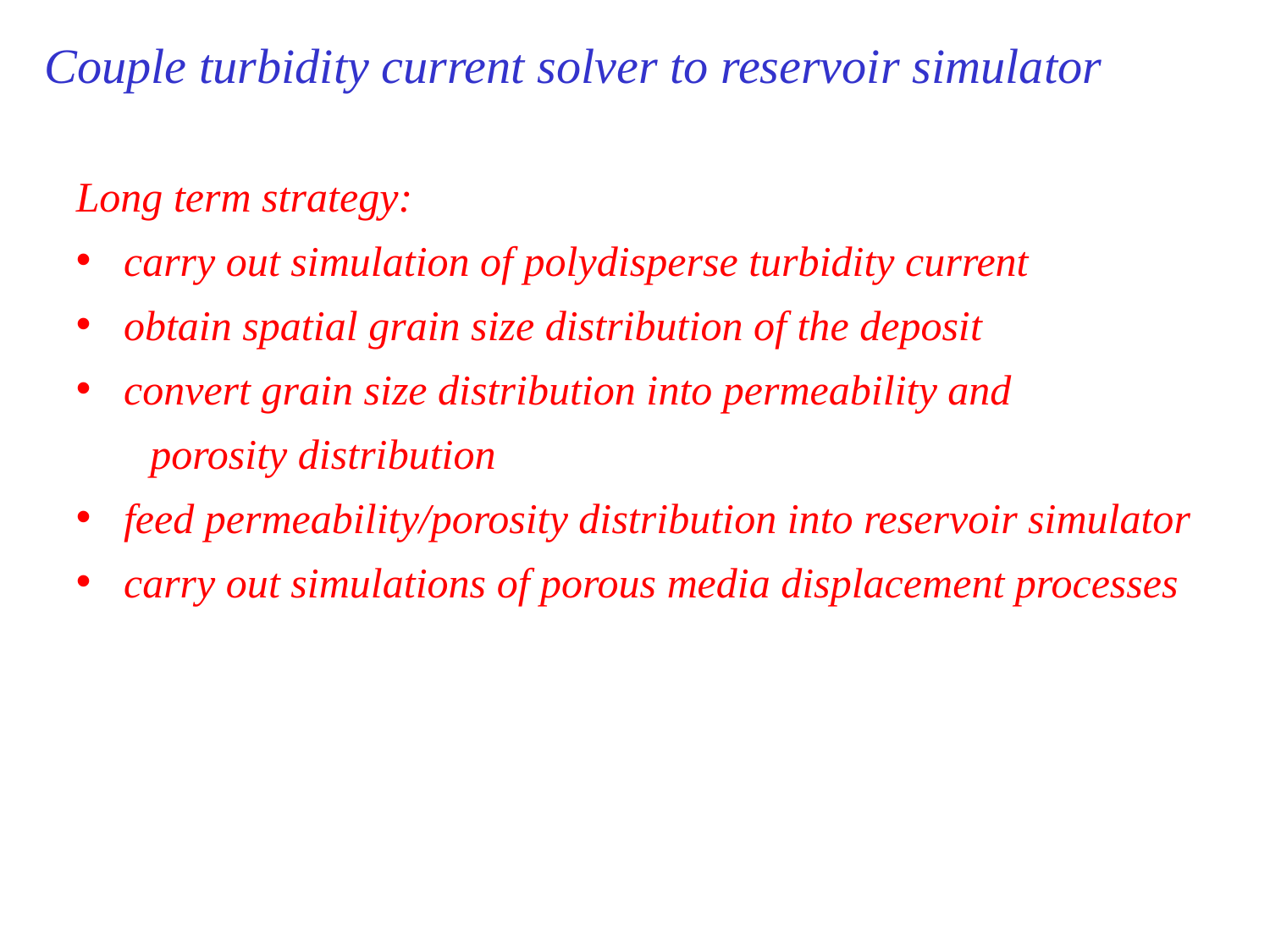

Couple turbidity current solver to reservoir simulator
Long term strategy:
carry out simulation of polydisperse turbidity current
obtain spatial grain size distribution of the deposit
convert grain size distribution into permeability and
       porosity distribution
feed permeability/porosity distribution into reservoir simulator
carry out simulations of porous media displacement processes